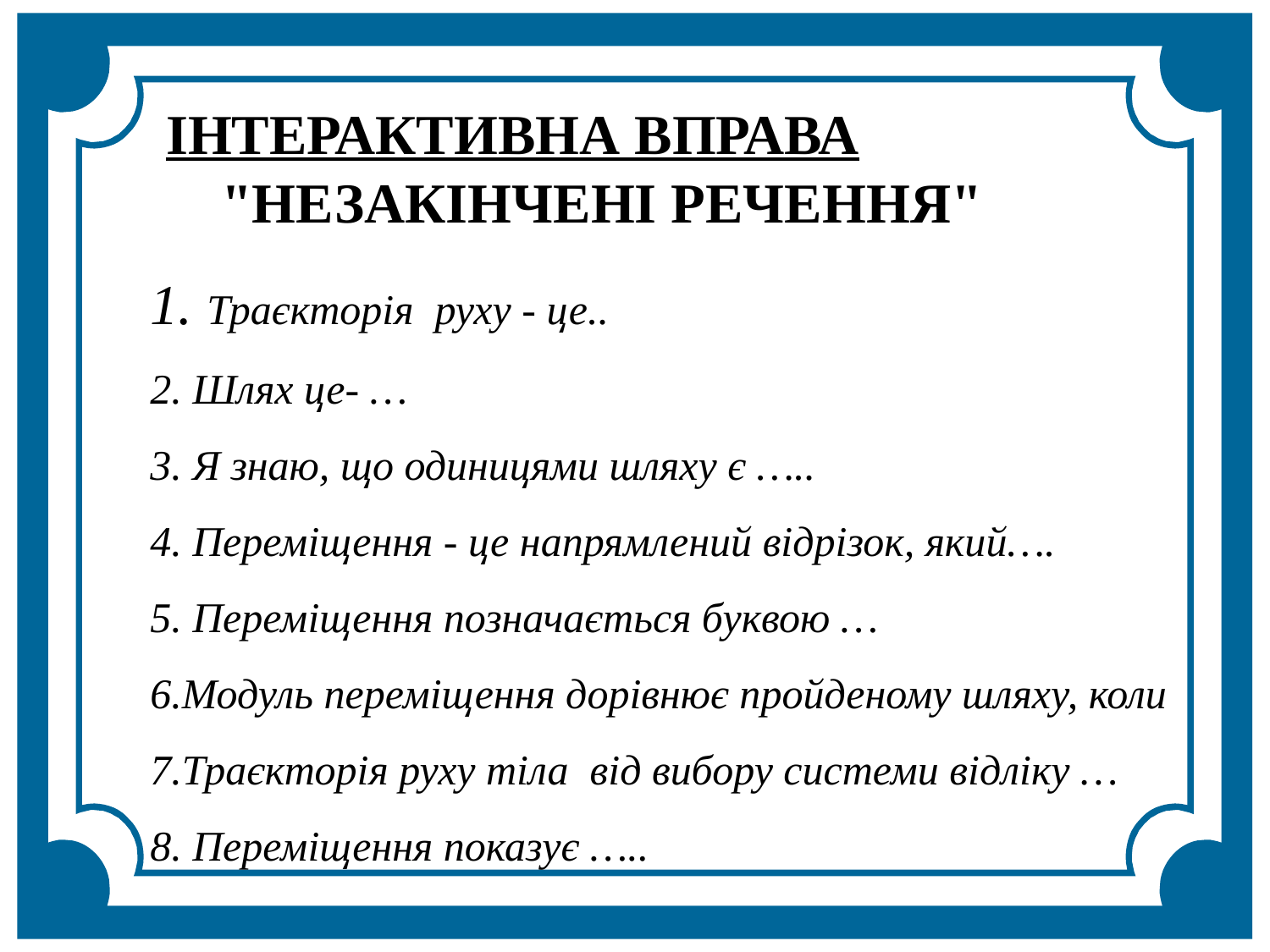

ІНТЕРАКТИВНА ВПРАВА                            "Незакінчені речення"
1. Траєкторія  руху - це..
2. Шлях це- …
3. Я знаю, що одиницями шляху є …..
4. Переміщення - це напрямлений відрізок, який….
5. Переміщення позначається буквою …
6.Модуль переміщення дорівнює пройденому шляху, коли
7.Траєкторія руху тіла  від вибору системи відліку …
8. Переміщення показує …..